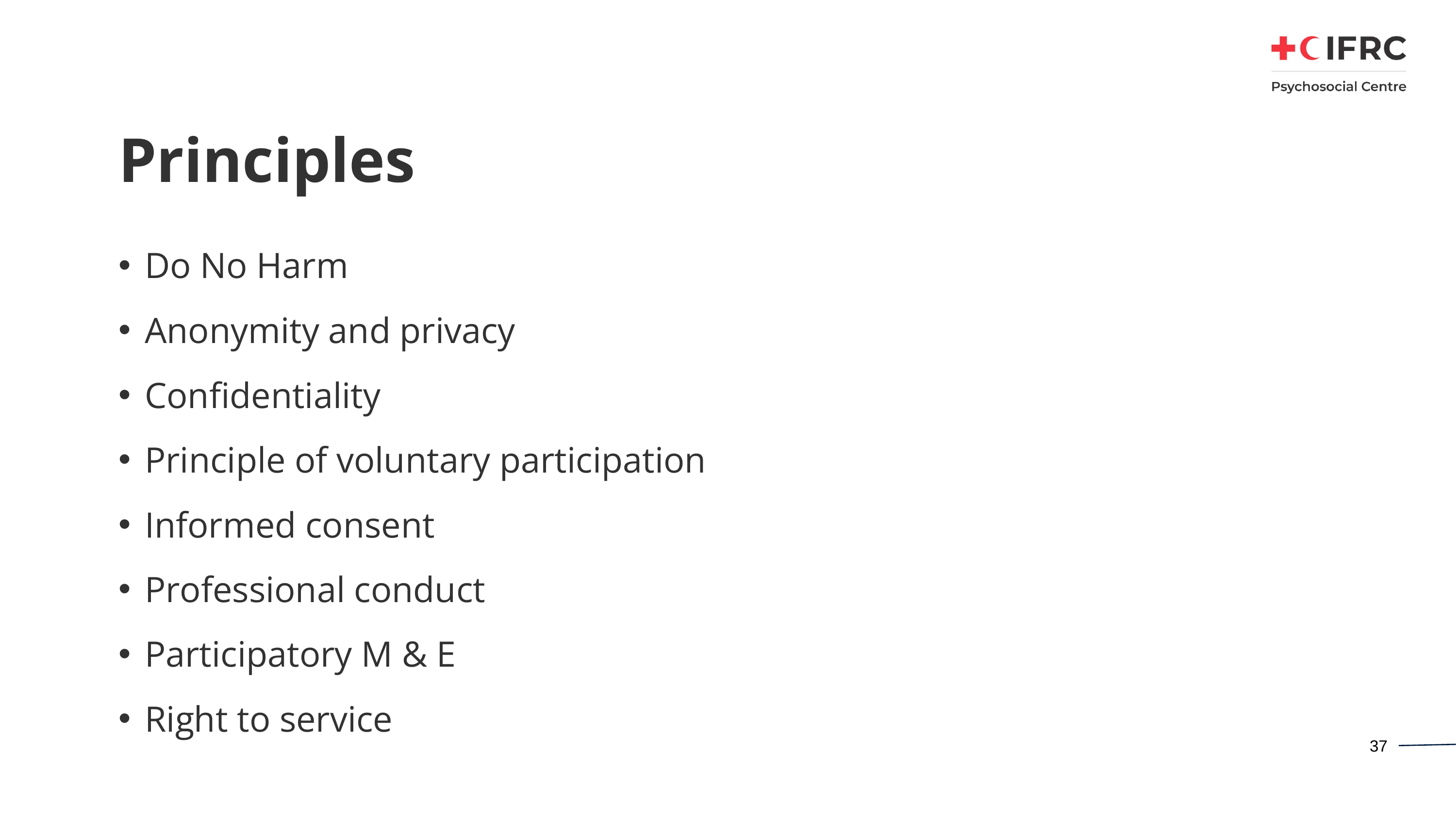

# Principles
Do No Harm
Anonymity and privacy
Confidentiality
Principle of voluntary participation
Informed consent
Professional conduct
Participatory M & E
Right to service